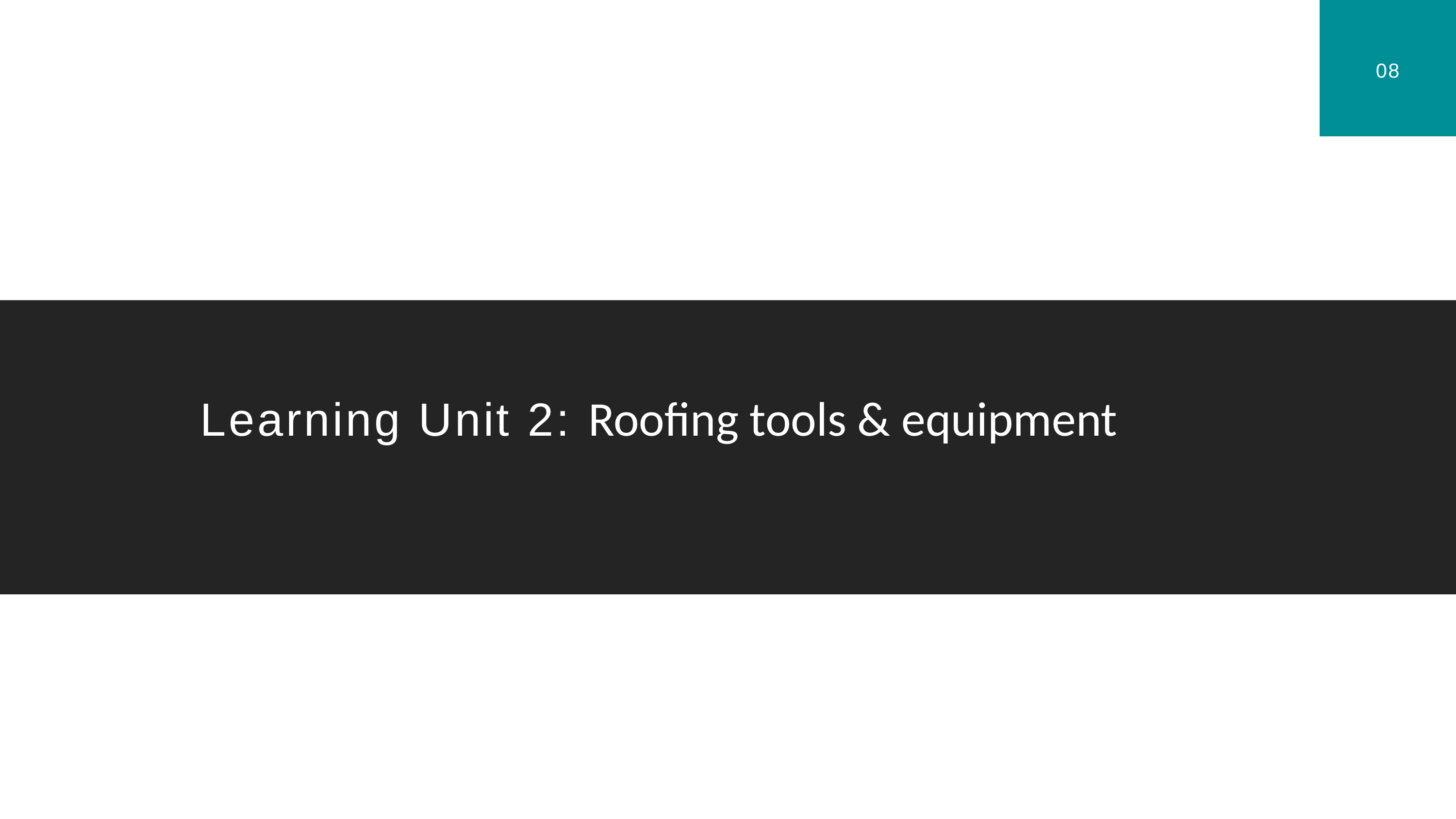

08

Learning Unit 2: Roofing tools & equipment